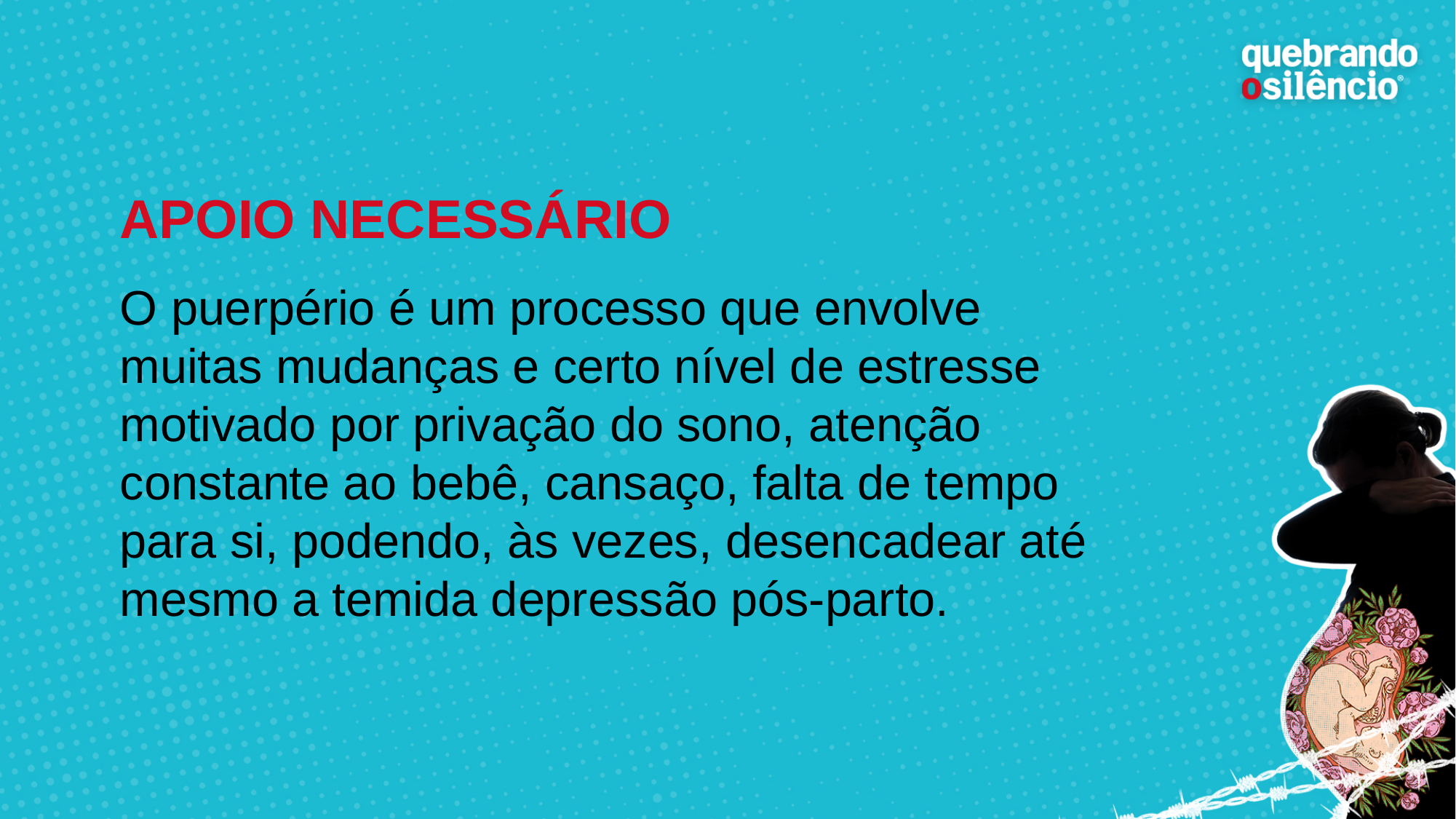

APOIO NECESSÁRIO
O puerpério é um processo que envolve muitas mudanças e certo nível de estresse motivado por privação do sono, atenção constante ao bebê, cansaço, falta de tempo para si, podendo, às vezes, desencadear até mesmo a temida depressão pós-parto.